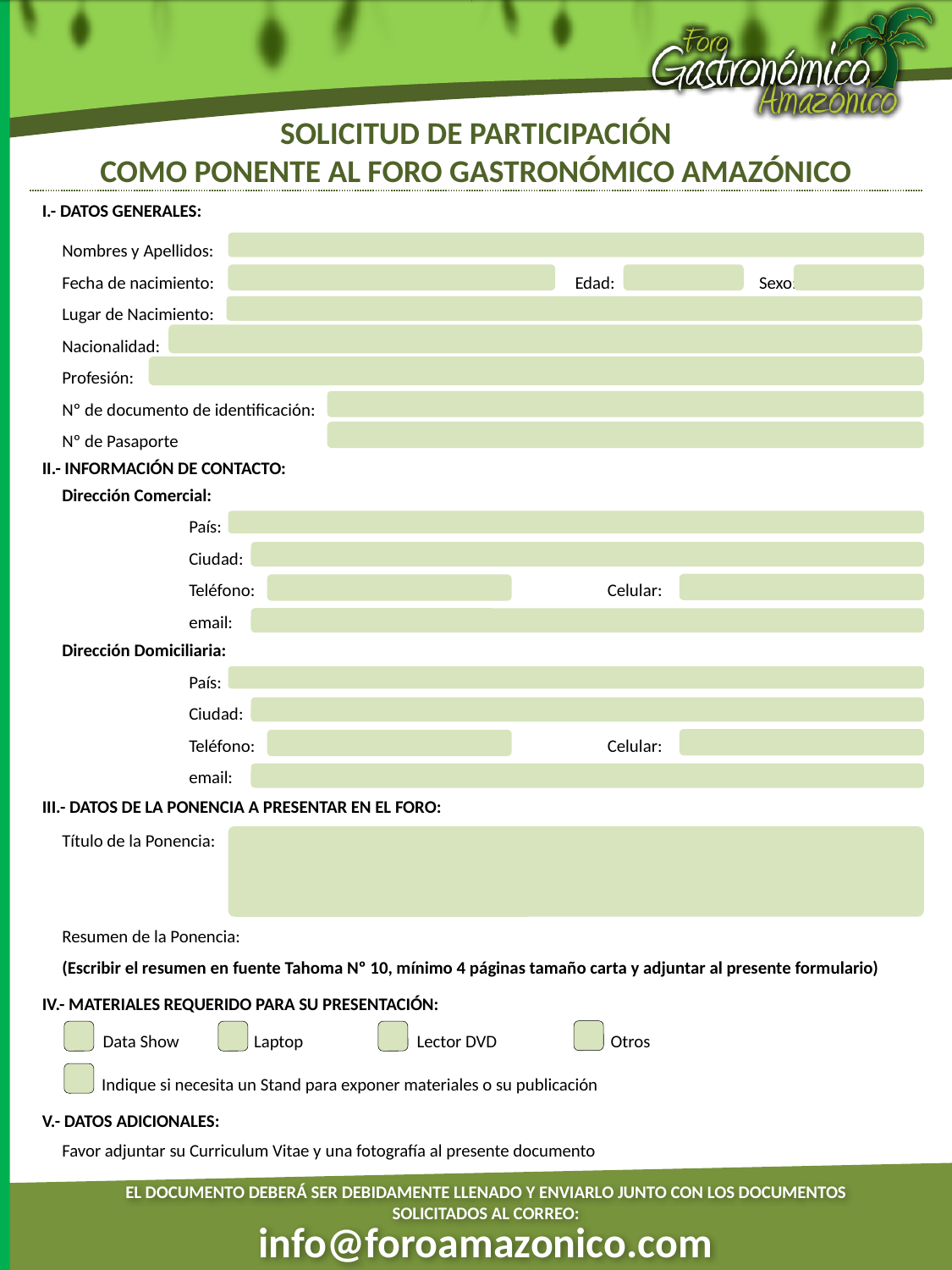

SOLICITUD DE PARTICIPACIÓN
COMO PONENTE AL FORO GASTRONÓMICO AMAZÓNICO
I.- DATOS GENERALES:
Nombres y Apellidos:
Fecha de nacimiento:                                                                                          Edad:                                    Sexo:
Lugar de Nacimiento:
Nacionalidad:
Profesión:
Nº de documento de identificación:
Nº de Pasaporte

II.- INFORMACIÓN DE CONTACTO:
Dirección Comercial:
	País:
	Ciudad:
	Teléfono:                                                                                        Celular:
	email:

Dirección Domiciliaria:
	País:
	Ciudad:
	Teléfono:                                                                                        Celular:
	email:

III.- DATOS DE LA PONENCIA A PRESENTAR EN EL FORO:
Título de la Ponencia:

Resumen de la Ponencia:
(Escribir el resumen en fuente Tahoma Nº 10, mínimo 4 páginas tamaño carta y adjuntar al presente formulario)

IV.- MATERIALES REQUERIDO PARA SU PRESENTACIÓN:
Data Show	      Laptop	               Lector DVD	Otros

Indique si necesita un Stand para exponer materiales o su publicación

V.- DATOS ADICIONALES:
Favor adjuntar su Curriculum Vitae y una fotografía al presente documento
EL DOCUMENTO DEBERÁ SER DEBIDAMENTE LLENADO Y ENVIARLO JUNTO CON LOS DOCUMENTOS SOLICITADOS AL CORREO:
info@foroamazonico.com